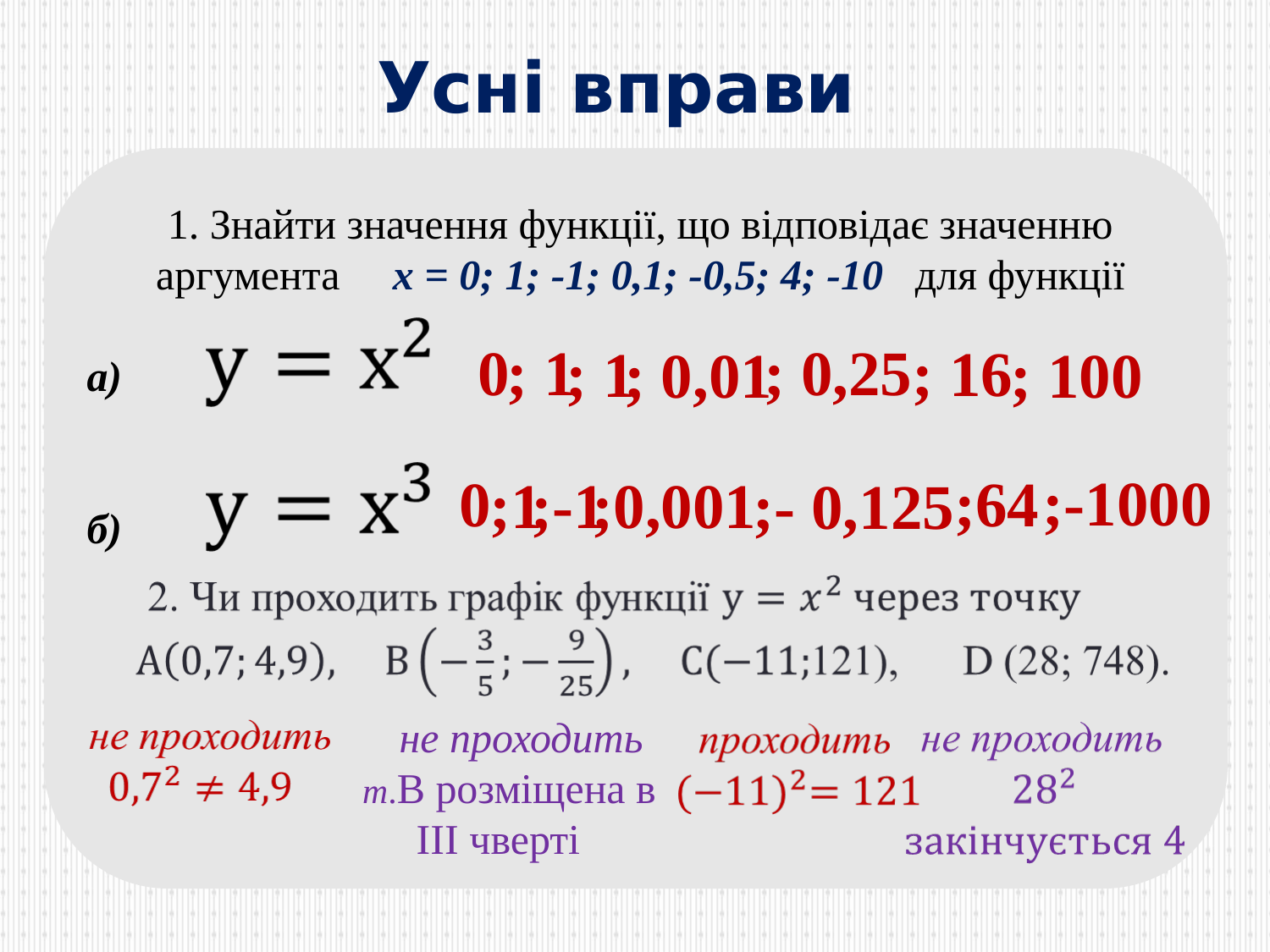

Усні вправи

1. Знайти значення функції, що відповідає значенню аргумента     х = 0; 1; -1; 0,1; -0,5; 4; -10   для функції

а)

б)
|  |  |  |  |  |
| --- | --- | --- | --- | --- |
|  |  |  |  |  |
|  |  |  |  |  |
|  |  |  |  |  |
|  |  |  |  |  |
|  |  |  |  |  |

0
; 1
; 0,25
; 16
; 1
; 0,01
; 100

;-1000
0
;64
;1
;-1
;0,001
;- 0,125

    не проходить
 т.В розміщена в ІІІ чверті